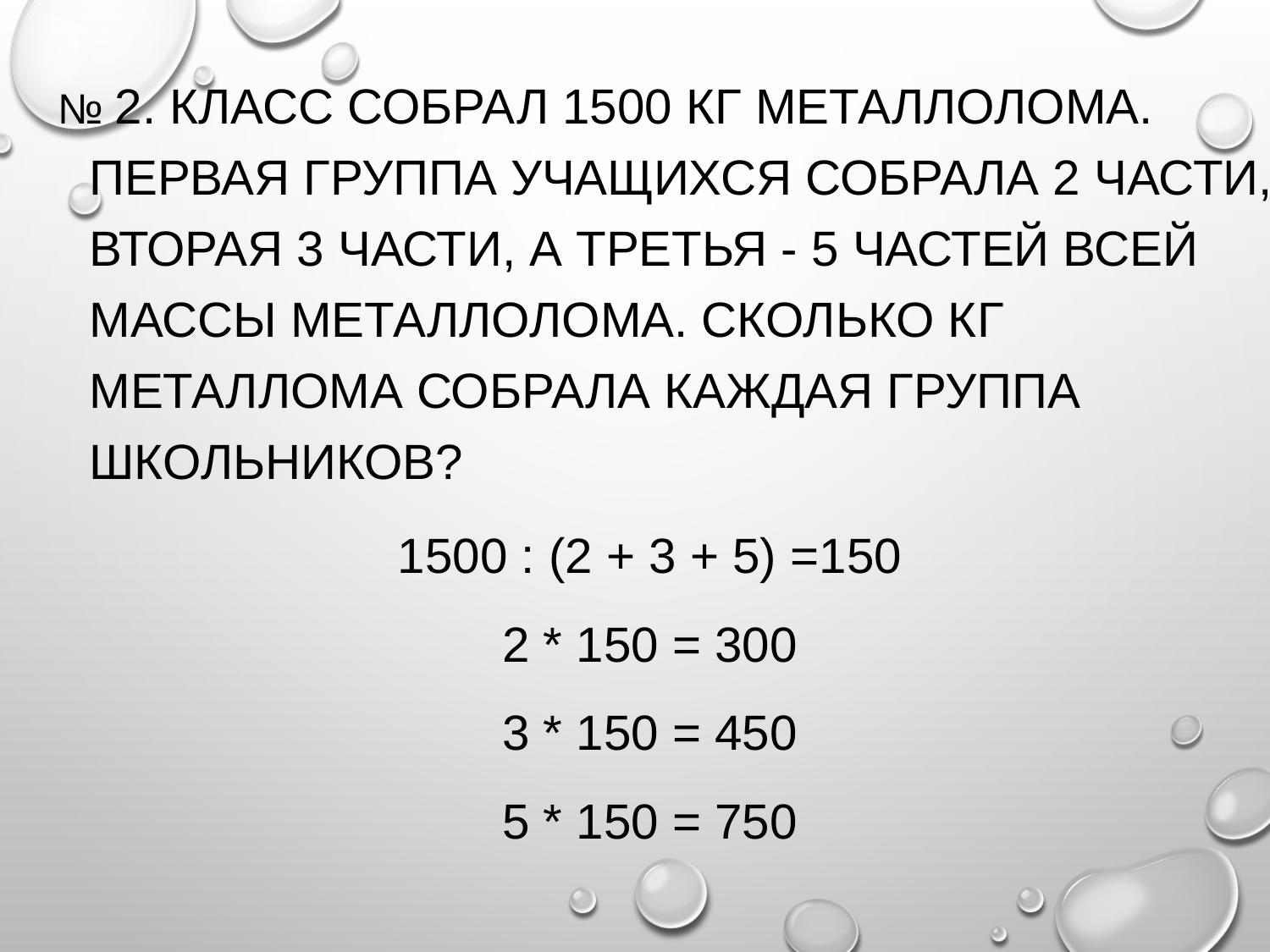

№ 2. Класс собрал 1500 кг металлолома. Первая группа учащихся собрала 2 части, вторая 3 части, а третья - 5 частей всей массы металлолома. Сколько кг металлома собрала каждая группа школьников?

1500 : (2 + 3 + 5) =150
2 * 150 = 300
3 * 150 = 450
5 * 150 = 750